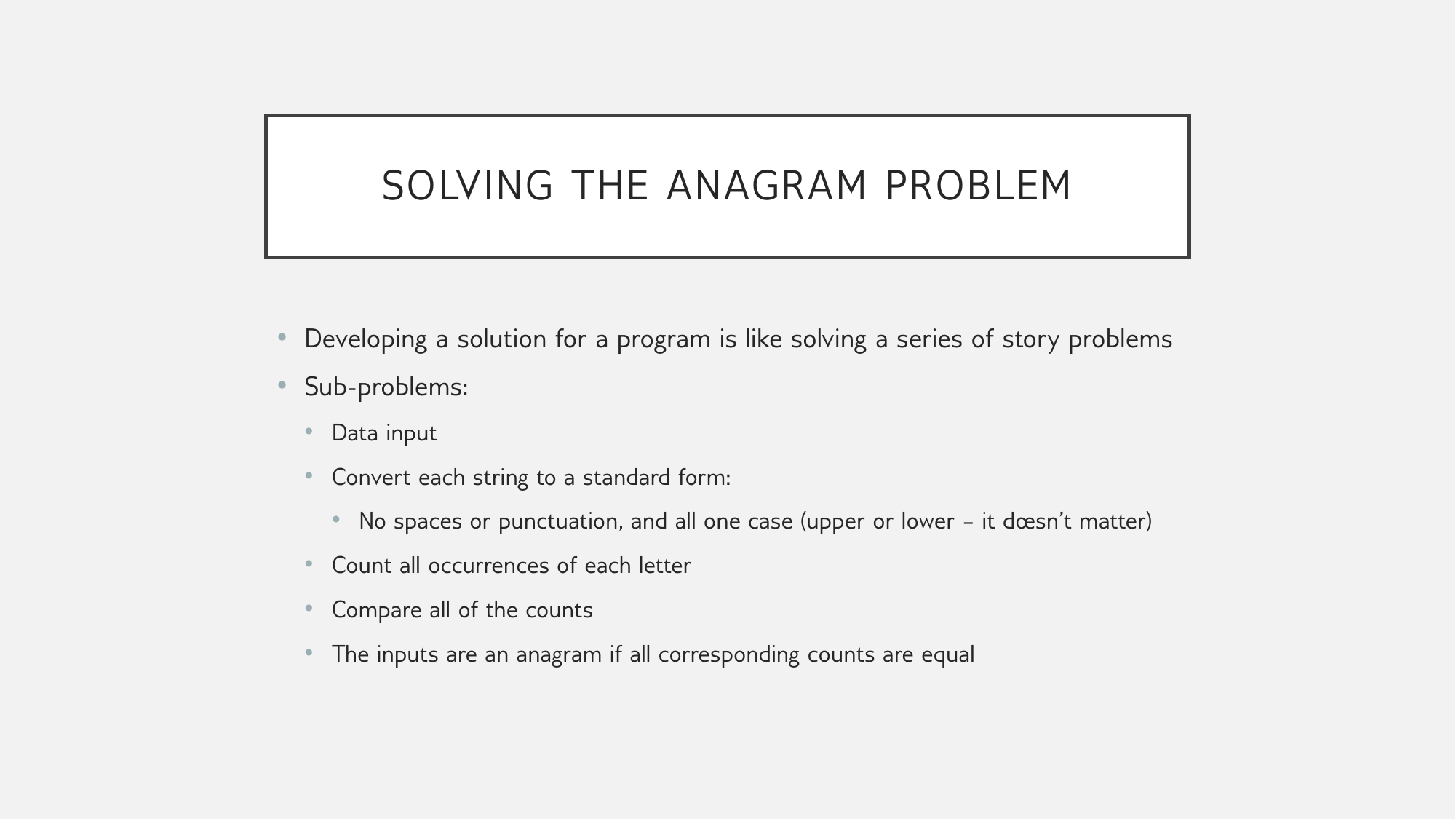

# Solving the Anagram Problem
Developing a solution for a program is like solving a series of story problems
Sub-problems:
Data input
Convert each string to a standard form:
No spaces or punctuation, and all one case (upper or lower – it doesn’t matter)
Count all occurrences of each letter
Compare all of the counts
The inputs are an anagram if all corresponding counts are equal